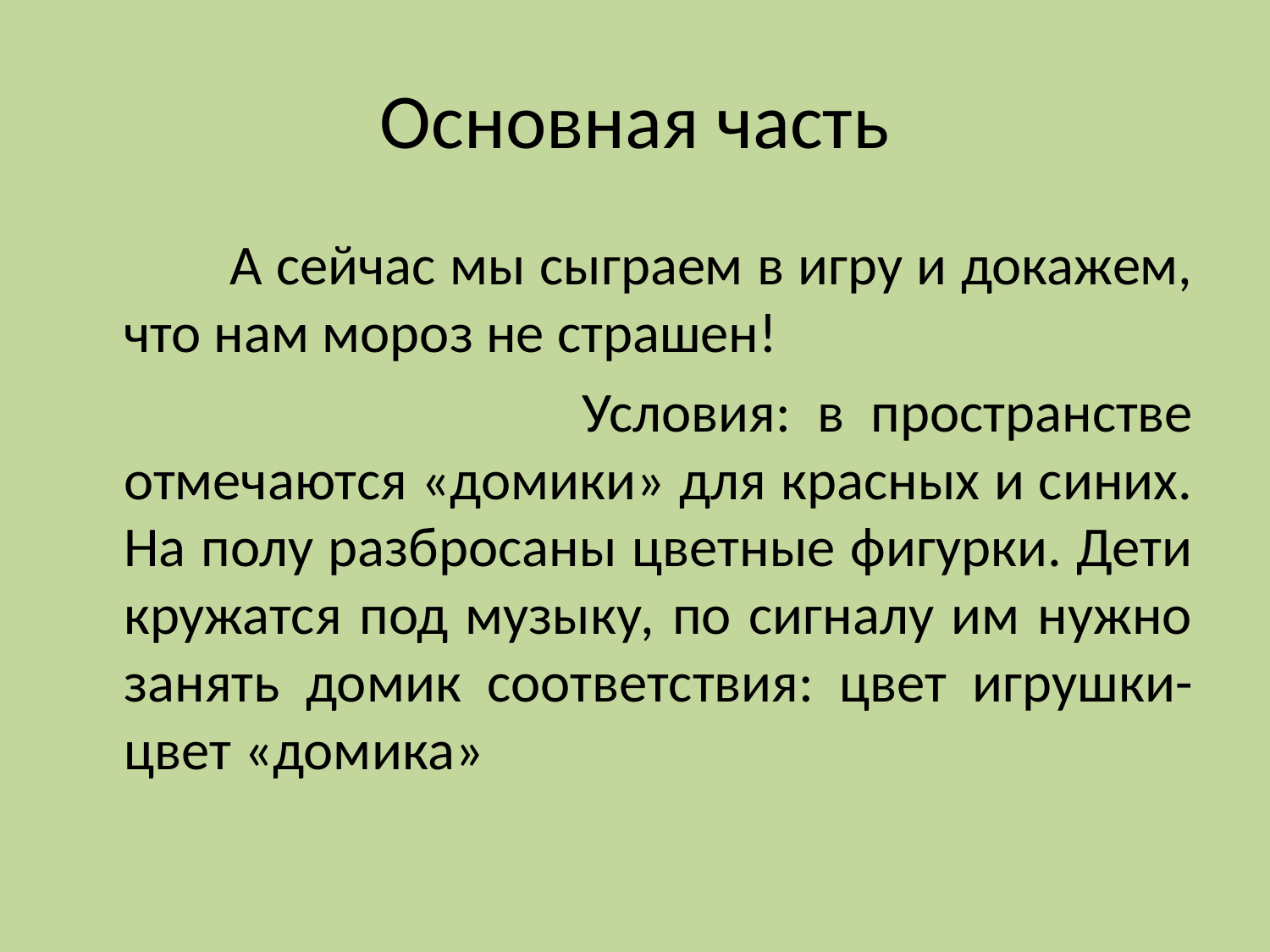

# Основная часть
           А сейчас мы сыграем в игру и докажем, что нам мороз не страшен!
                   Условия: в пространстве отмечаются «домики» для красных и синих. На полу разбросаны цветные фигурки. Дети кружатся под музыку, по сигналу им нужно занять домик соответствия: цвет игрушки-цвет «домика»